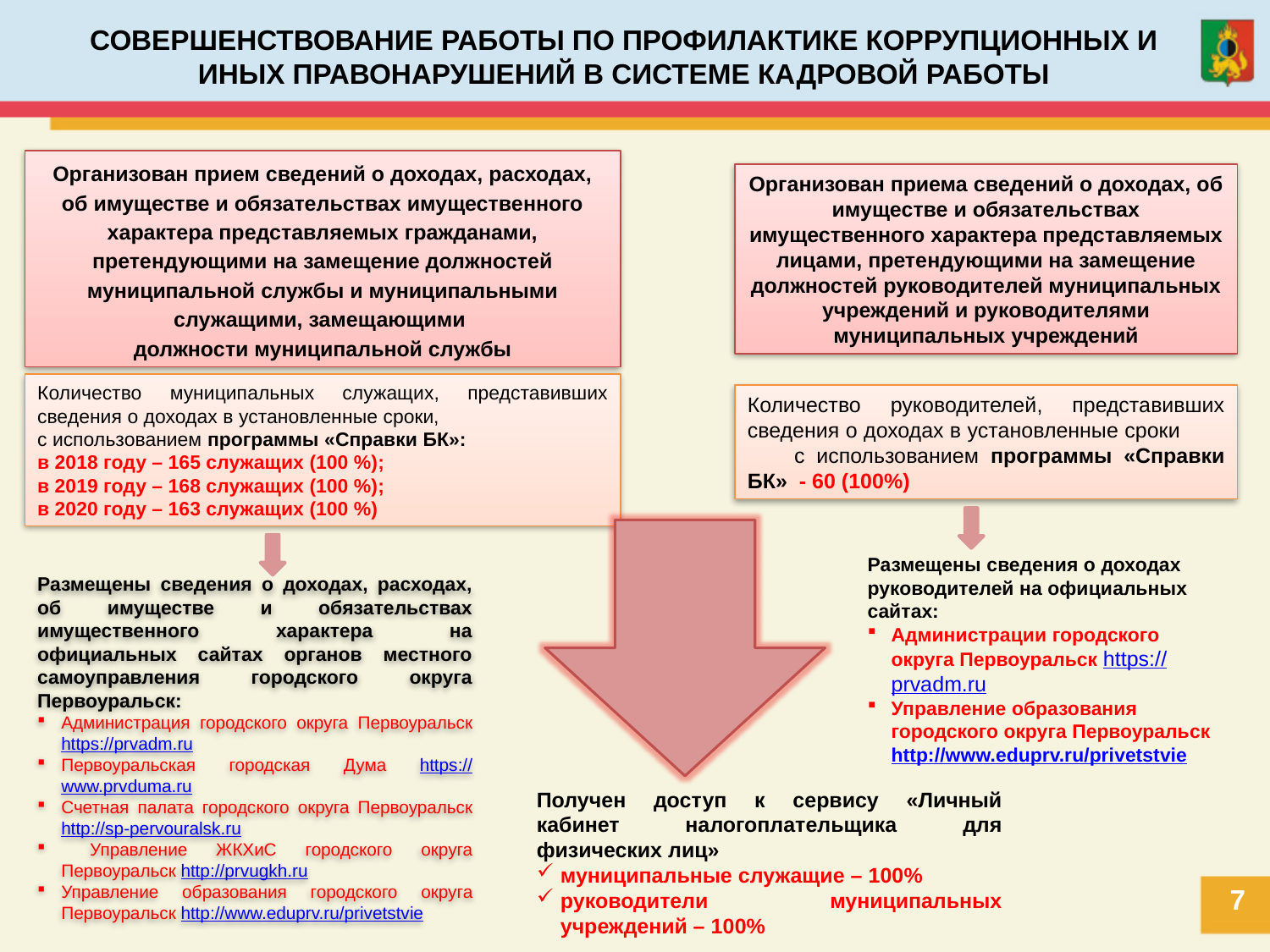

СОВЕРШЕНСТВОВАНИЕ РАБОТЫ ПО ПРОФИЛАКТИКЕ КОРРУПЦИОННЫХ И ИНЫХ ПРАВОНАРУШЕНИЙ В СИСТЕМЕ КАДРОВОЙ РАБОТЫ

Организован прием сведений о доходах, расходах, об имуществе и обязательствах имущественного характера представляемых гражданами, претендующими на замещение должностей муниципальной службы и муниципальными служащими, замещающими
должности муниципальной службы
Организован приема сведений о доходах, об имуществе и обязательствах имущественного характера представляемых лицами, претендующими на замещение должностей руководителей муниципальных учреждений и руководителями муниципальных учреждений
Количество муниципальных служащих, представивших сведения о доходах в установленные сроки,
с использованием программы «Справки БК»:
в 2018 году – 165 служащих (100 %);
в 2019 году – 168 служащих (100 %);
в 2020 году – 163 служащих (100 %)
Количество руководителей, представивших сведения о доходах в установленные сроки            с использованием программы «Справки БК»  - 60 (100%)

Размещены сведения о доходах руководителей на официальных сайтах:
Администрации городского округа Первоуральск https://prvadm.ru
Управление образования городского округа Первоуральск http://www.eduprv.ru/privetstvie

Размещены сведения о доходах, расходах, об имуществе и обязательствах имущественного характера на официальных сайтах органов местного самоуправления городского округа Первоуральск:
Администрация городского округа Первоуральск https://prvadm.ru
Первоуральская городская Дума https://www.prvduma.ru
Счетная палата городского округа Первоуральск http://sp-pervouralsk.ru
 Управление ЖКХиС городского округа Первоуральск http://prvugkh.ru
Управление образования городского округа Первоуральск http://www.eduprv.ru/privetstvie

Получен доступ к сервису «Личный кабинет налогоплательщика для физических лиц»
муниципальные служащие – 100%
руководители муниципальных учреждений – 100%
7